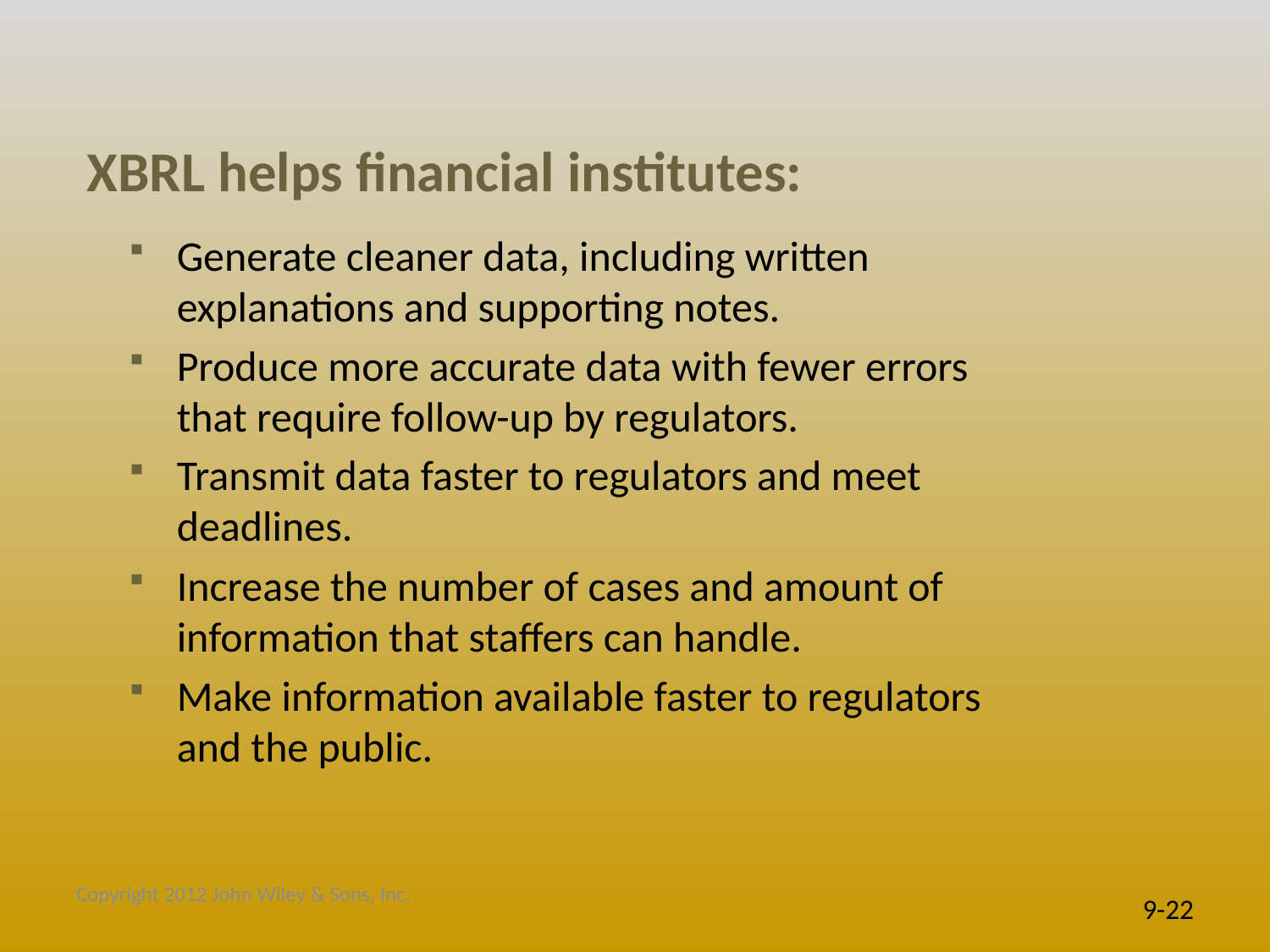

# XBRL helps financial institutes:
Generate cleaner data, including written explanations and supporting notes.
Produce more accurate data with fewer errors that require follow-up by regulators.
Transmit data faster to regulators and meet deadlines.
Increase the number of cases and amount of information that staffers can handle.
Make information available faster to regulators and the public.

Copyright 2012 John Wiley & Sons, Inc.
9-22